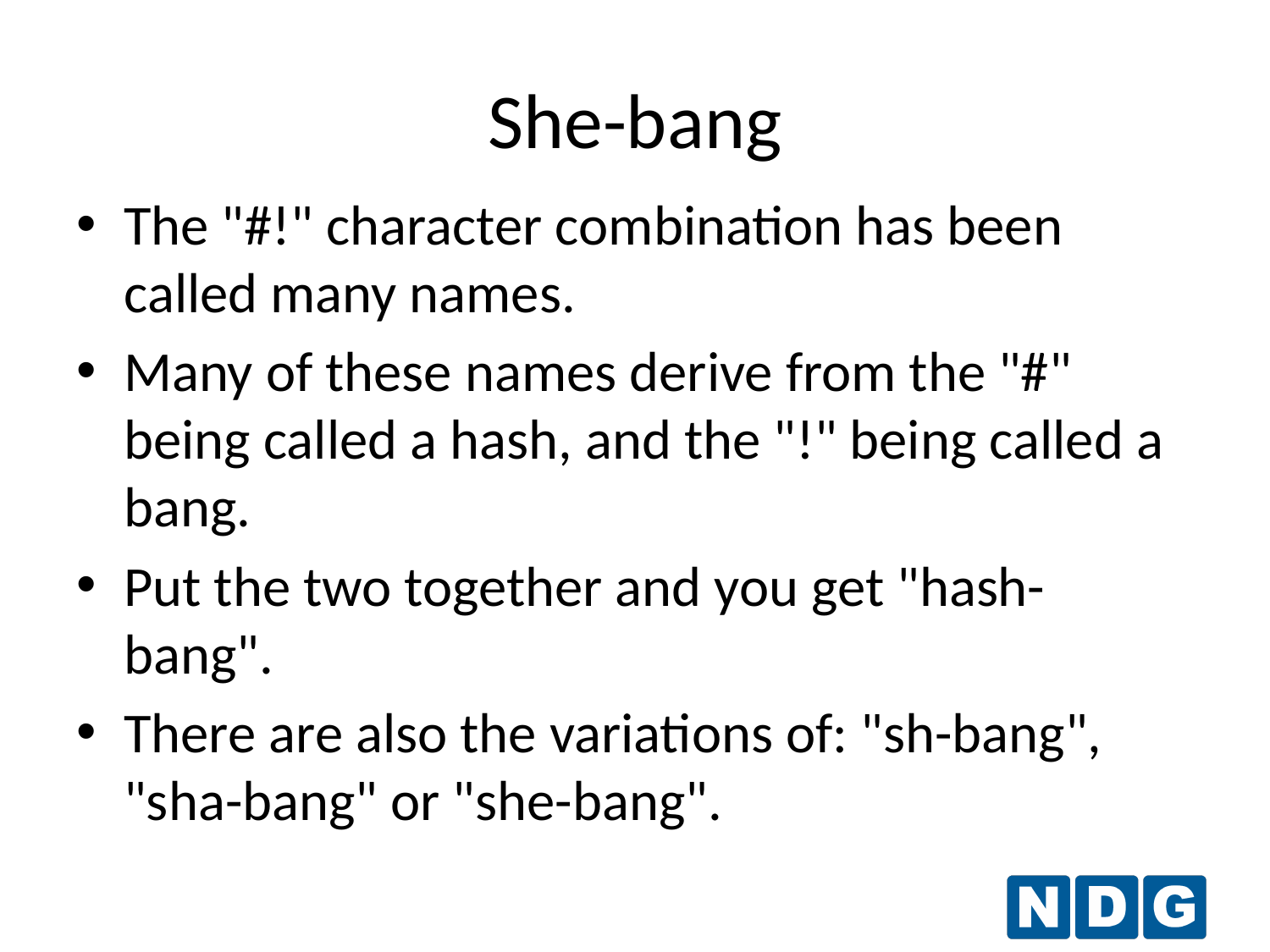

She-bang
The "#!" character combination has been called many names.
Many of these names derive from the "#" being called a hash, and the "!" being called a bang.
Put the two together and you get "hash-bang".
There are also the variations of: "sh-bang", "sha-bang" or "she-bang".